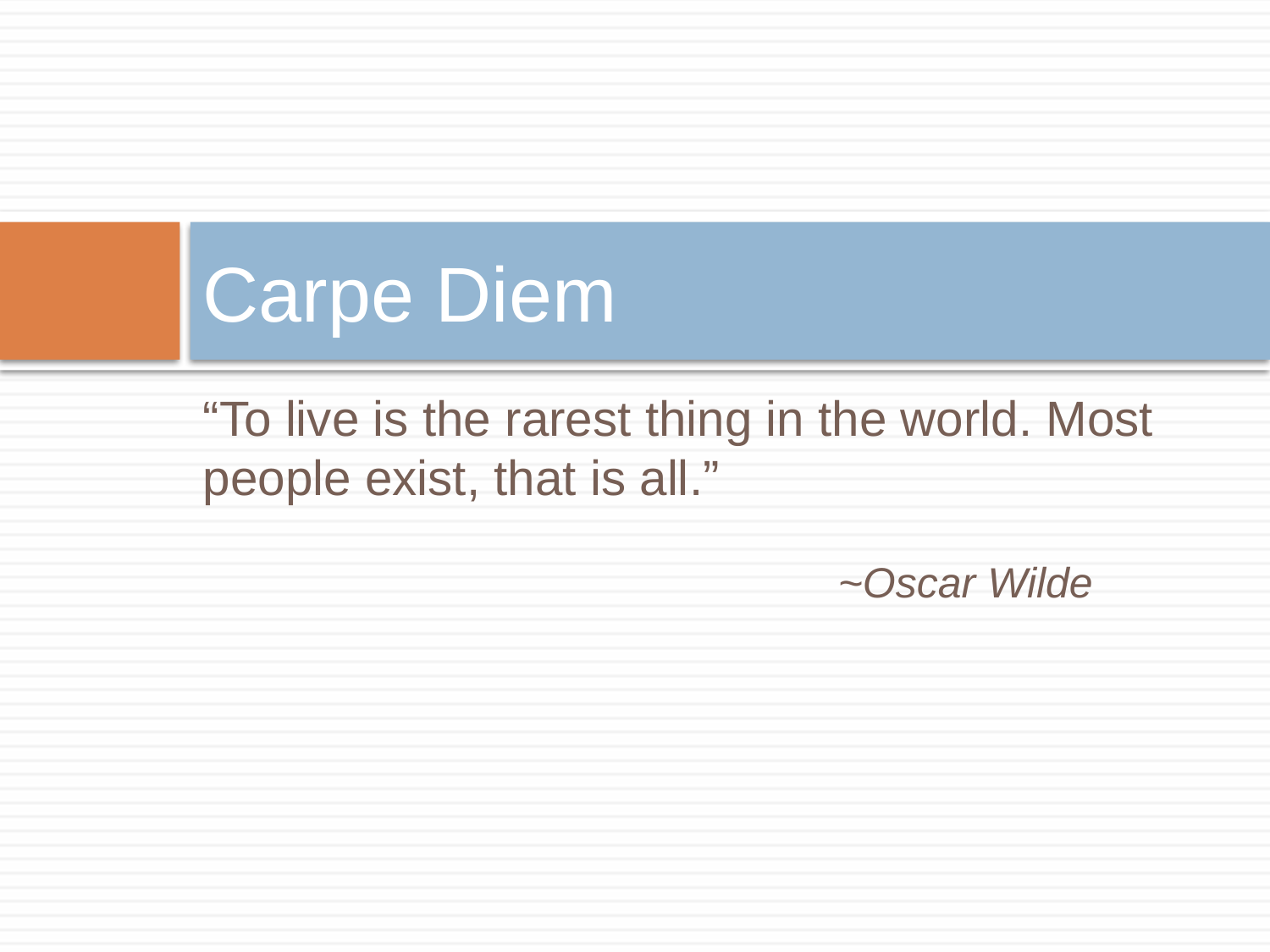

# Carpe Diem
“To live is the rarest thing in the world. Most people exist, that is all.”

					~Oscar Wilde